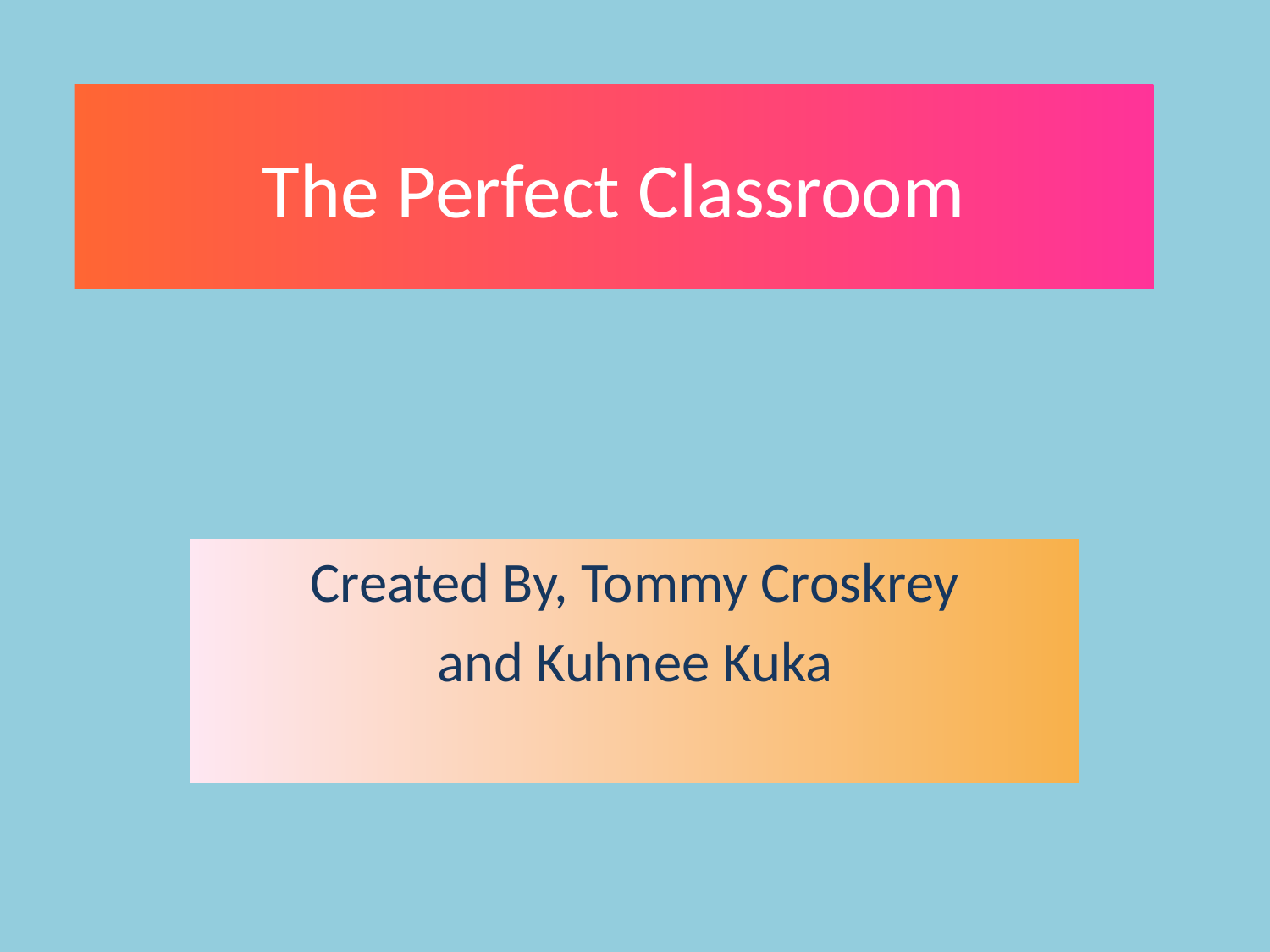

# The Perfect Classroom
Created By, Tommy Croskrey
and Kuhnee Kuka